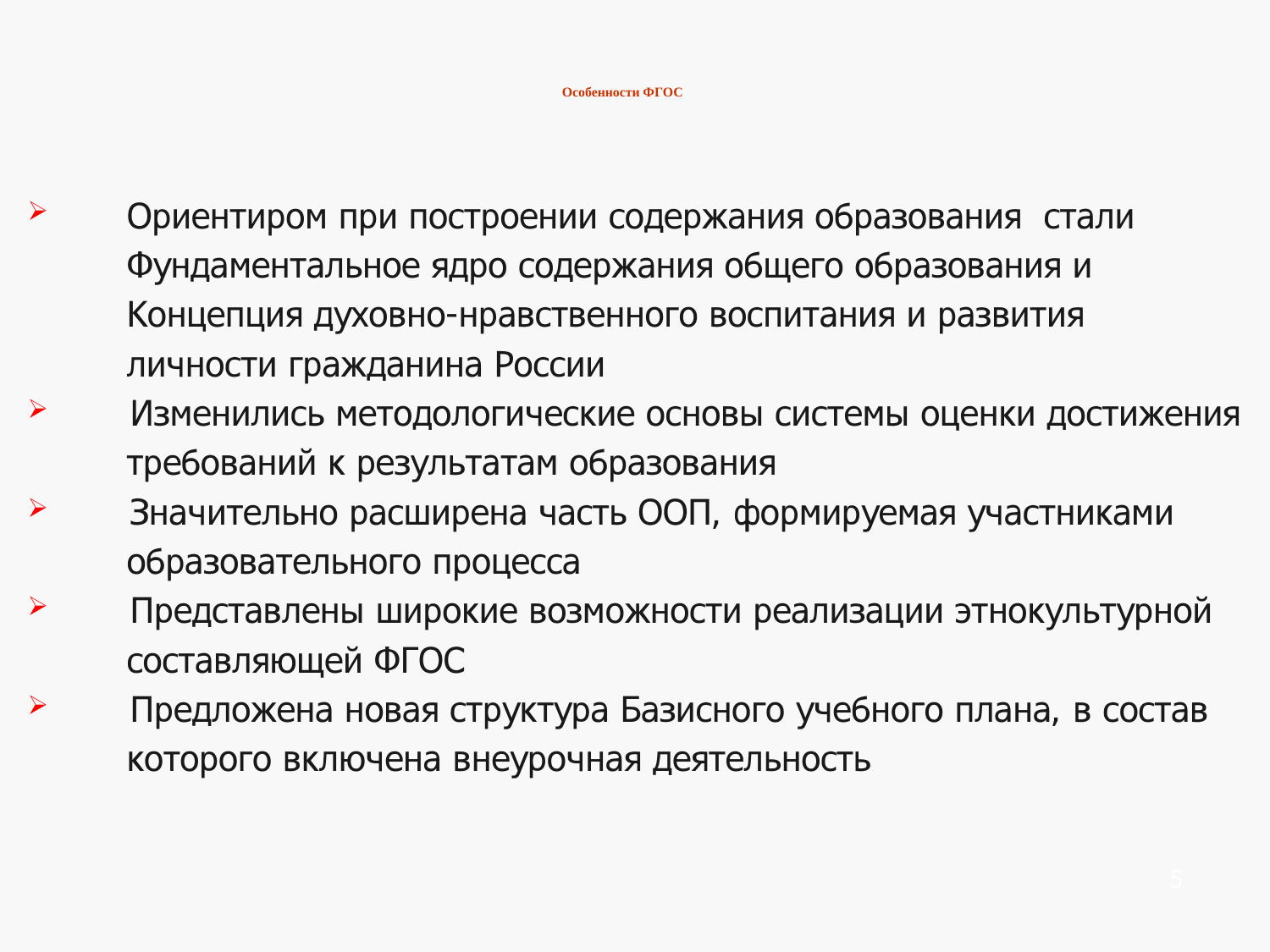

# Особенности ФГОС

     Ориентиром при построении содержания образования  стали
         Фундаментальное ядро содержания общего образования и
         Концепция духовно-нравственного воспитания и развития
         личности гражданина России
     Изменились методологические основы системы оценки достижения
         требований к результатам образования
     Значительно расширена часть ООП, формируемая участниками
         образовательного процесса
     Представлены широкие возможности реализации этнокультурной
         составляющей ФГОС
     Предложена новая структура Базисного учебного плана, в состав
         которого включена внеурочная деятельность
5